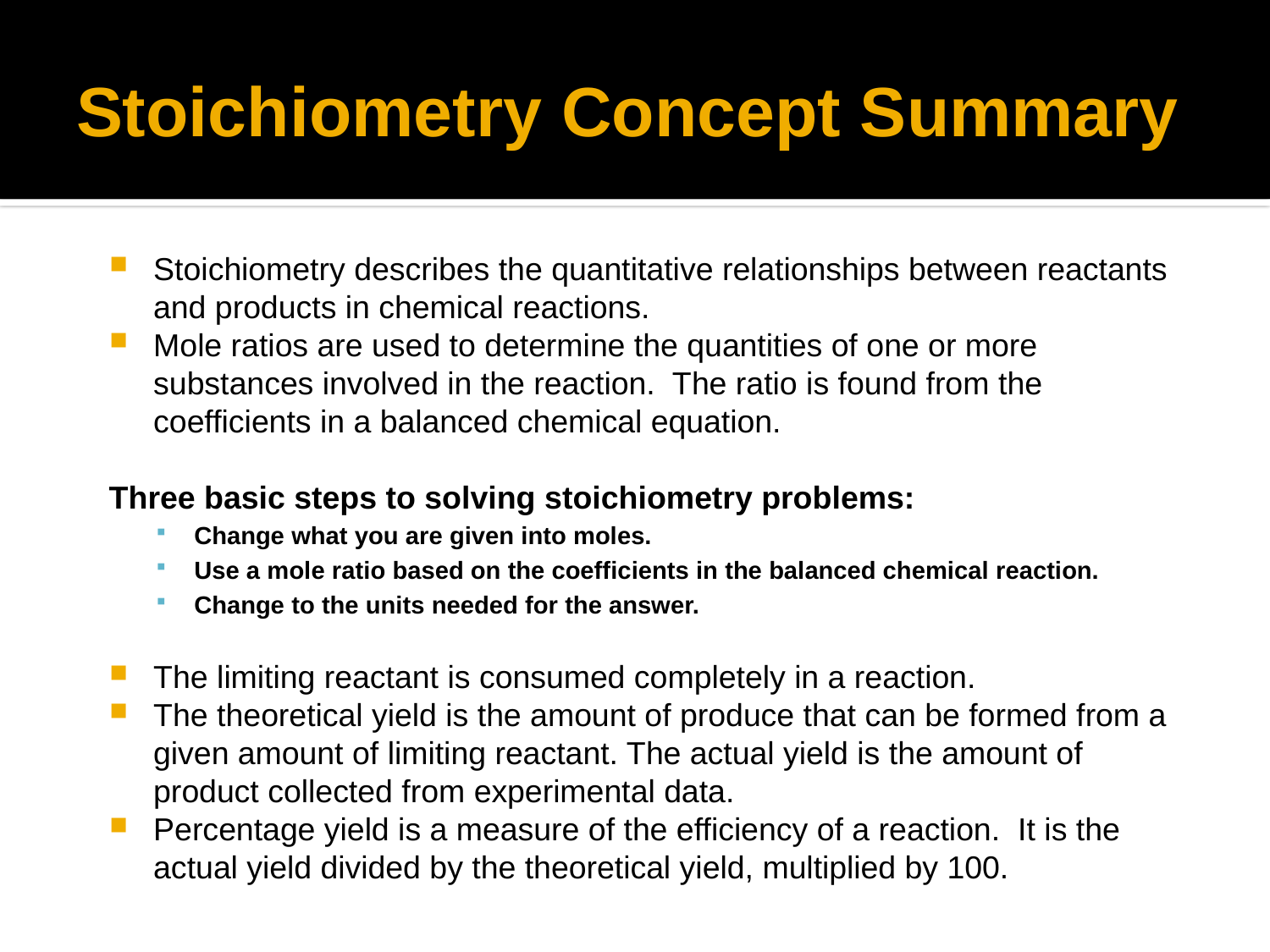

# Stoichiometry Concept Summary
Stoichiometry describes the quantitative relationships between reactants and products in chemical reactions.
Mole ratios are used to determine the quantities of one or more substances involved in the reaction.  The ratio is found from the coefficients in a balanced chemical equation.

Three basic steps to solving stoichiometry problems:
Change what you are given into moles.
Use a mole ratio based on the coefficients in the balanced chemical reaction.
Change to the units needed for the answer.

The limiting reactant is consumed completely in a reaction.
The theoretical yield is the amount of produce that can be formed from a given amount of limiting reactant. The actual yield is the amount of product collected from experimental data.
Percentage yield is a measure of the efficiency of a reaction.  It is the actual yield divided by the theoretical yield, multiplied by 100.